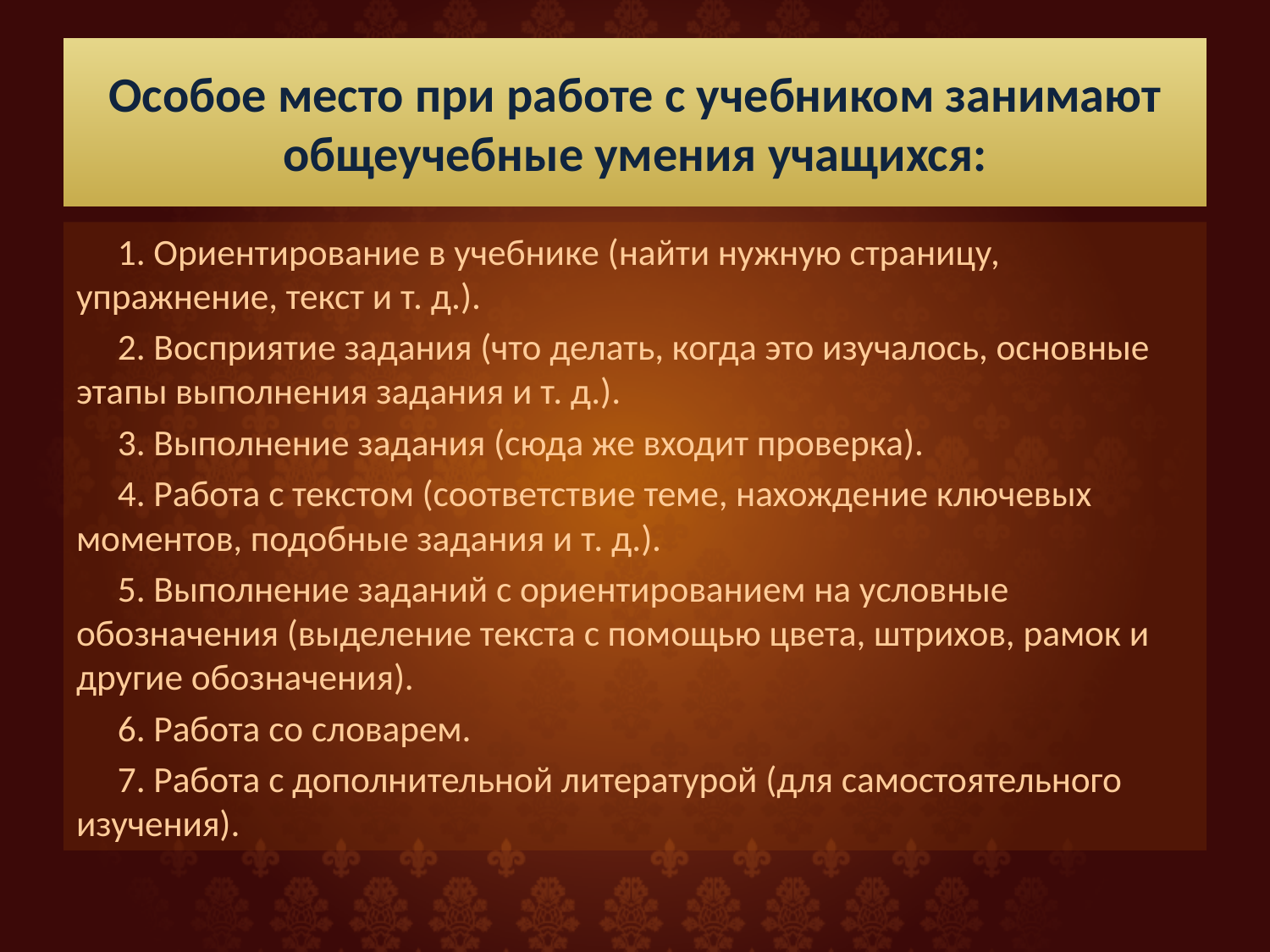

# Особое место при работе с учебником занимают общеучебные умения учащихся:
     1. Ориентирование в учебнике (найти нужную страницу, упражнение, текст и т. д.).
     2. Восприятие задания (что делать, когда это изучалось, основные этапы выполнения задания и т. д.).
     3. Выполнение задания (сюда же входит проверка).
     4. Работа с текстом (соответствие теме, нахождение ключевых моментов, подобные задания и т. д.).
     5. Выполнение заданий с ориентированием на условные обозначения (выделение текста с помощью цвета, штрихов, рамок и другие обозначения).
     6. Работа со словарем.
     7. Работа с дополнительной литературой (для самостоятельного изучения).